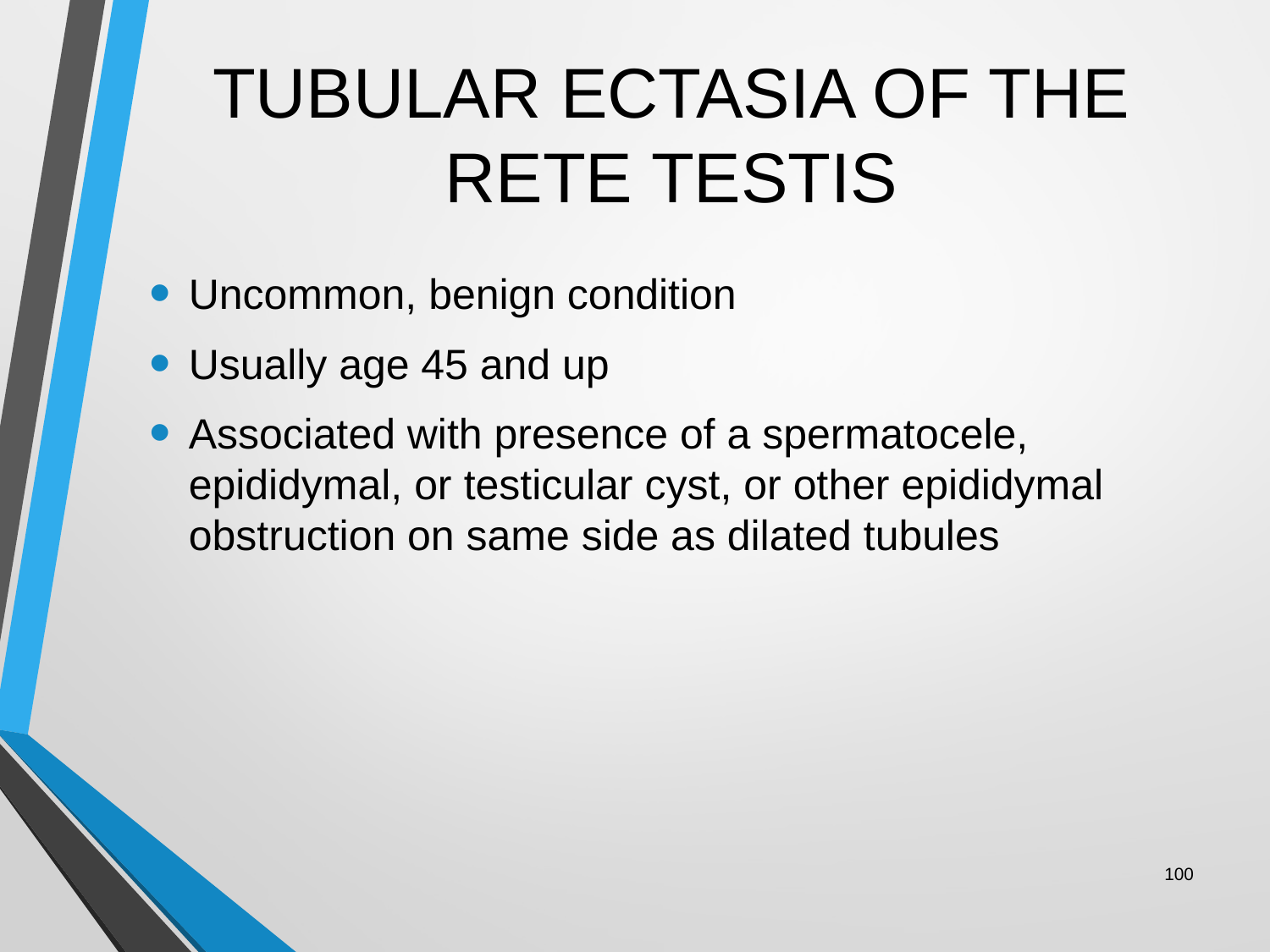

# TUBULAR ECTASIA OF THE RETE TESTIS
Uncommon, benign condition
Usually age 45 and up
Associated with presence of a spermatocele, epididymal, or testicular cyst, or other epididymal obstruction on same side as dilated tubules

100